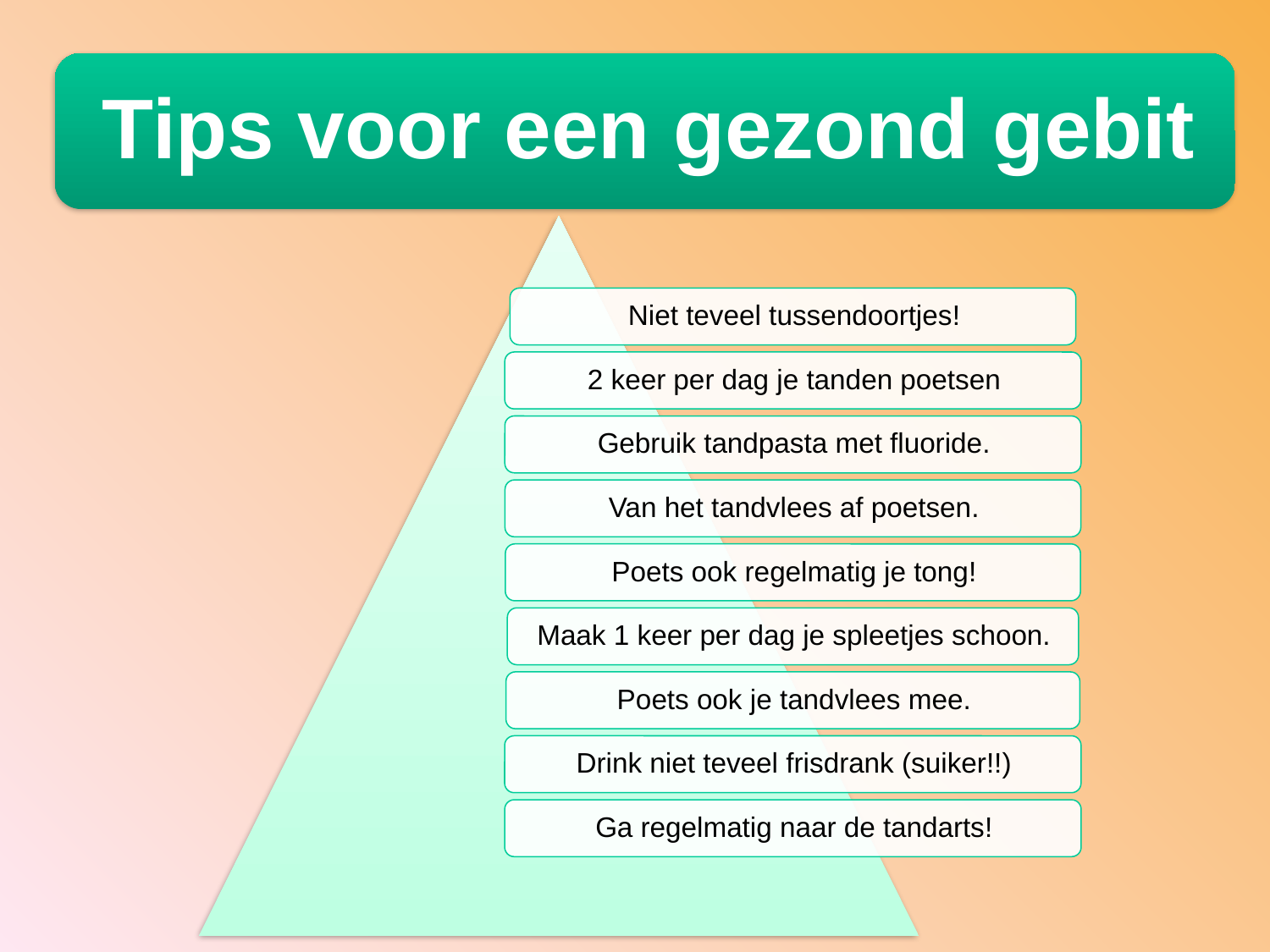

Tips voor een gezond gebit
Niet teveel tussendoortjes!
2 keer per dag je tanden poetsen
Gebruik tandpasta met fluoride.
Van het tandvlees af poetsen.
Poets ook regelmatig je tong!
Maak 1 keer per dag je spleetjes schoon.
Poets ook je tandvlees mee.
Drink niet teveel frisdrank (suiker!!)
Ga regelmatig naar de tandarts!